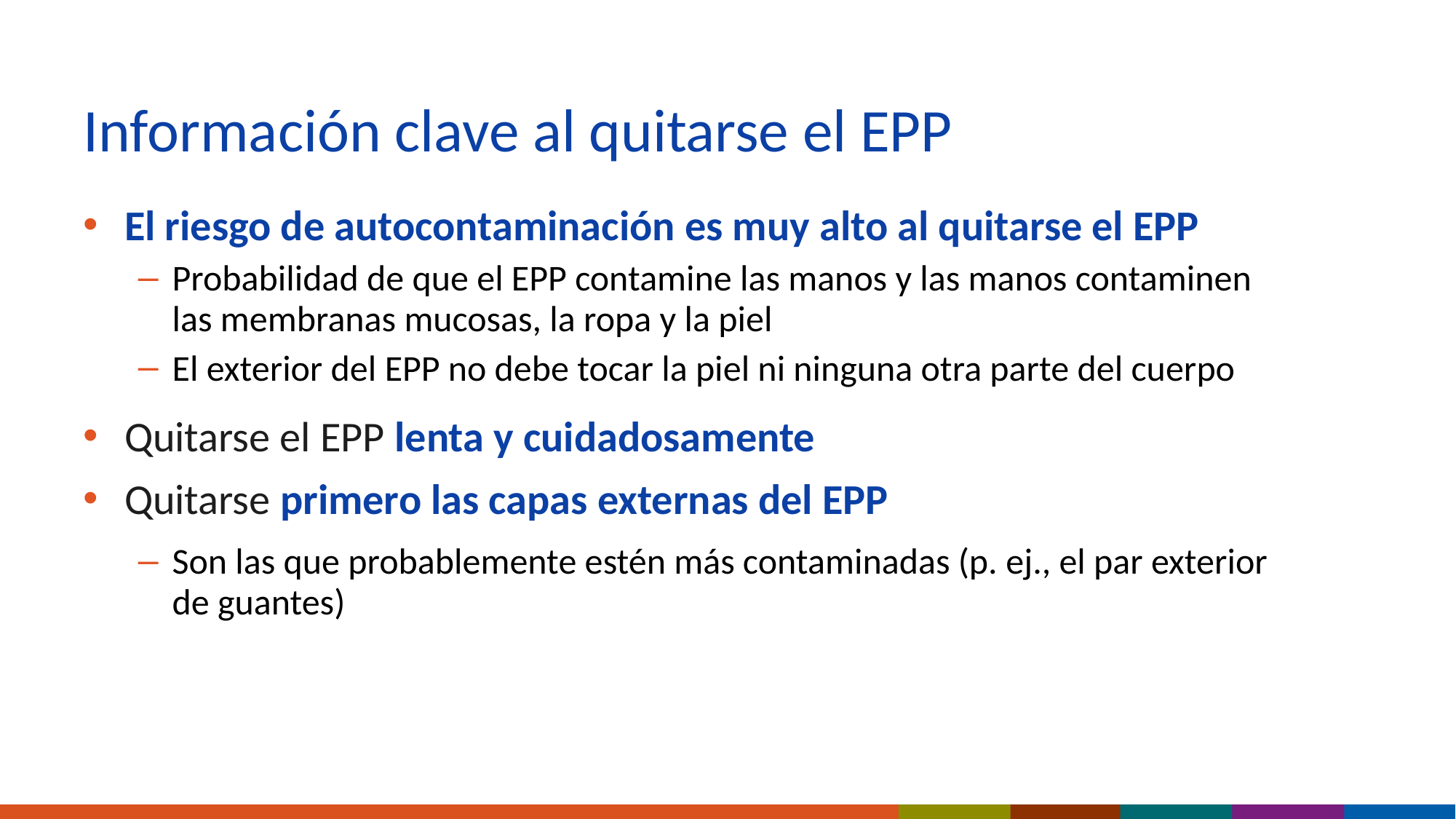

# Información clave al quitarse el EPP

El riesgo de autocontaminación es muy alto al quitarse el EPP
Probabilidad de que el EPP contamine las manos y las manos contaminen las membranas mucosas, la ropa y la piel
El exterior del EPP no debe tocar la piel ni ninguna otra parte del cuerpo
Quitarse el EPP lenta y cuidadosamente
Quitarse primero las capas externas del EPP
Son las que probablemente estén más contaminadas (p. ej., el par exterior de guantes)